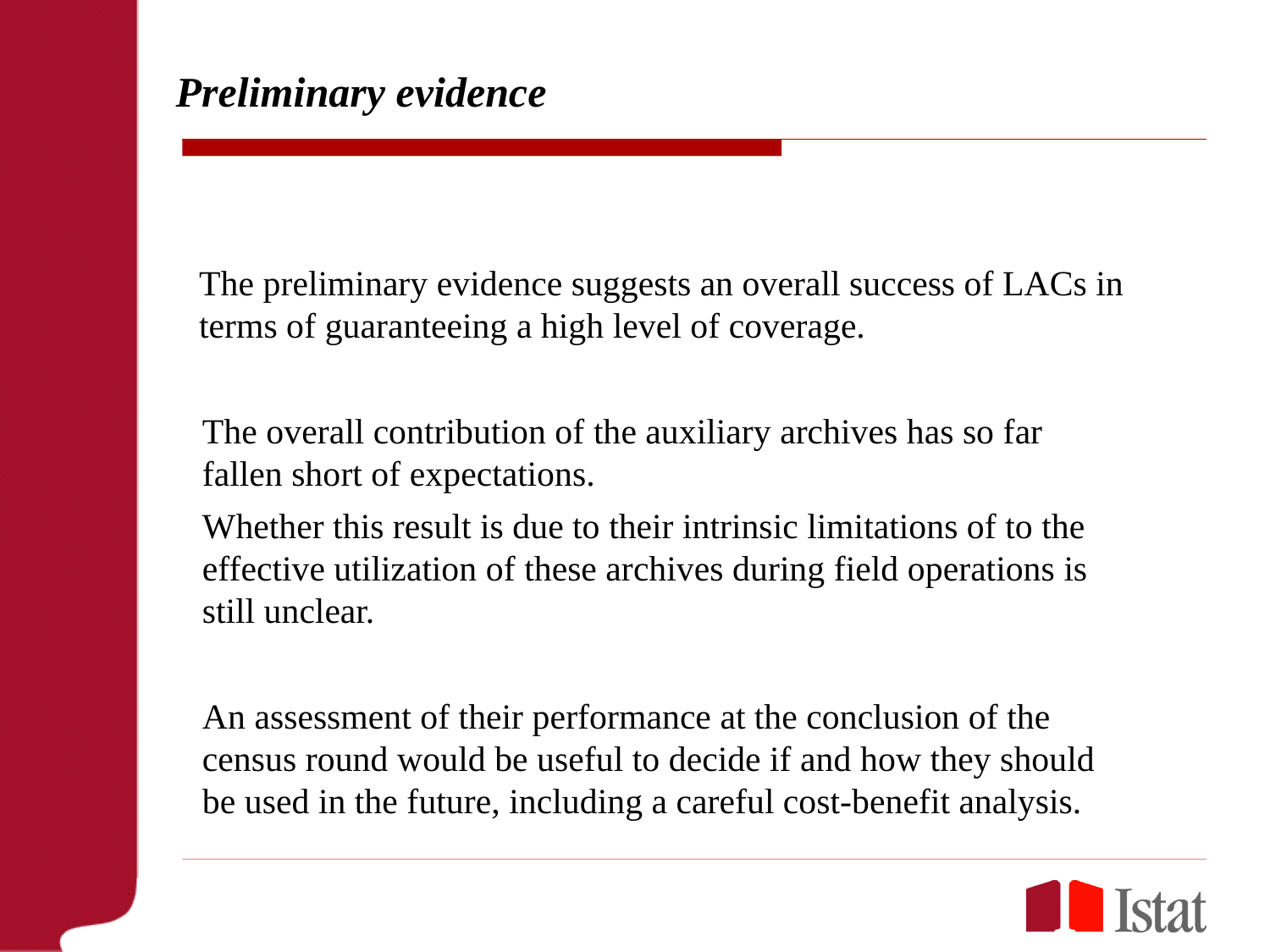

# Preliminary evidence

The preliminary evidence suggests an overall success of LACs in terms of guaranteeing a high level of coverage.

The overall contribution of the auxiliary archives has so far fallen short of expectations.
Whether this result is due to their intrinsic limitations of to the effective utilization of these archives during field operations is still unclear.

An assessment of their performance at the conclusion of the census round would be useful to decide if and how they should be used in the future, including a careful cost-benefit analysis.